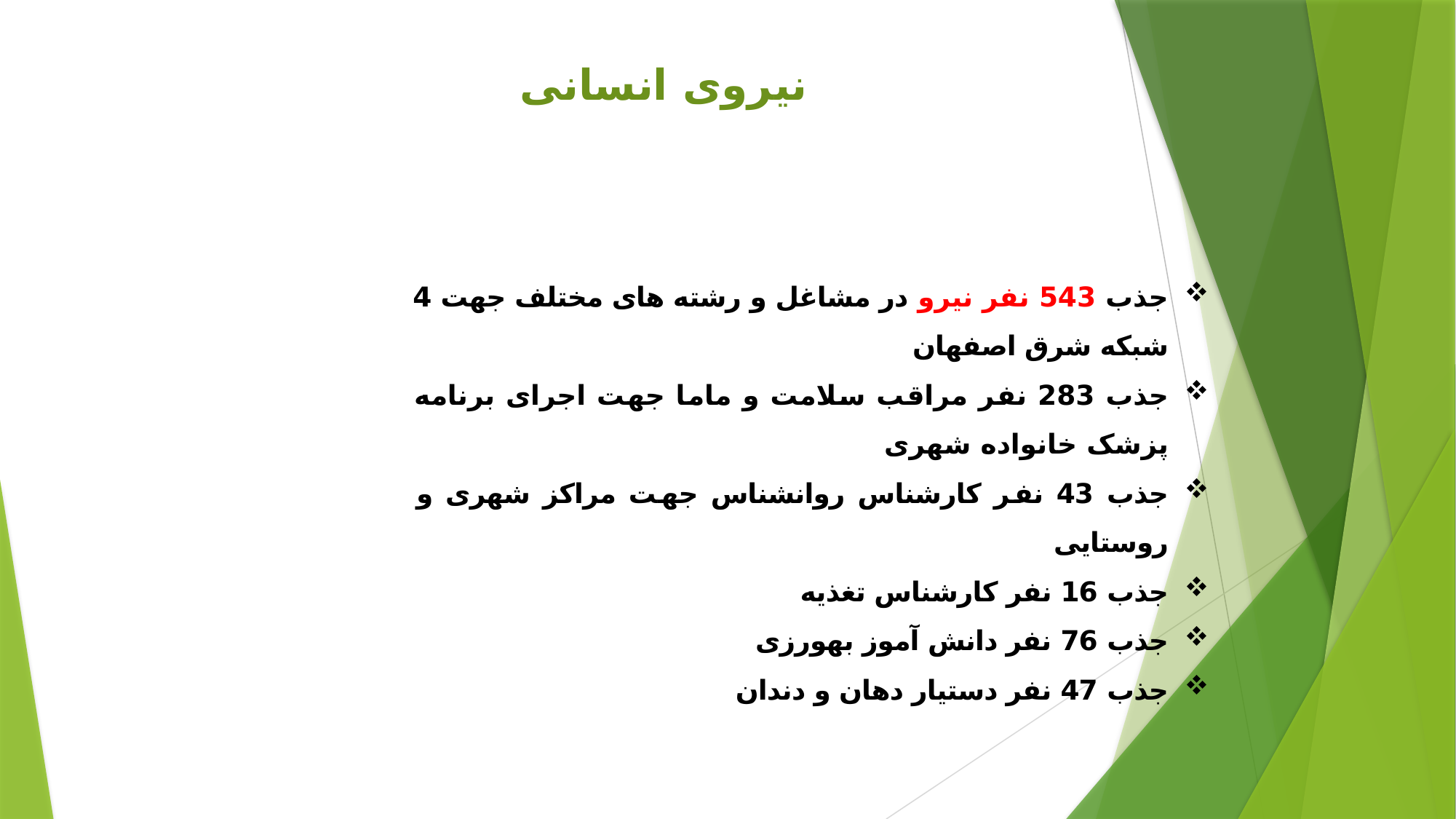

نیروی انسانی
جذب 543 نفر نیرو در مشاغل و رشته های مختلف جهت 4 شبکه شرق اصفهان
جذب 283 نفر مراقب سلامت و ماما جهت اجرای برنامه پزشک خانواده شهری
جذب 43 نفر کارشناس روانشناس جهت مراکز شهری و روستایی
جذب 16 نفر کارشناس تغذیه
جذب 76 نفر دانش آموز بهورزی
جذب 47 نفر دستیار دهان و دندان